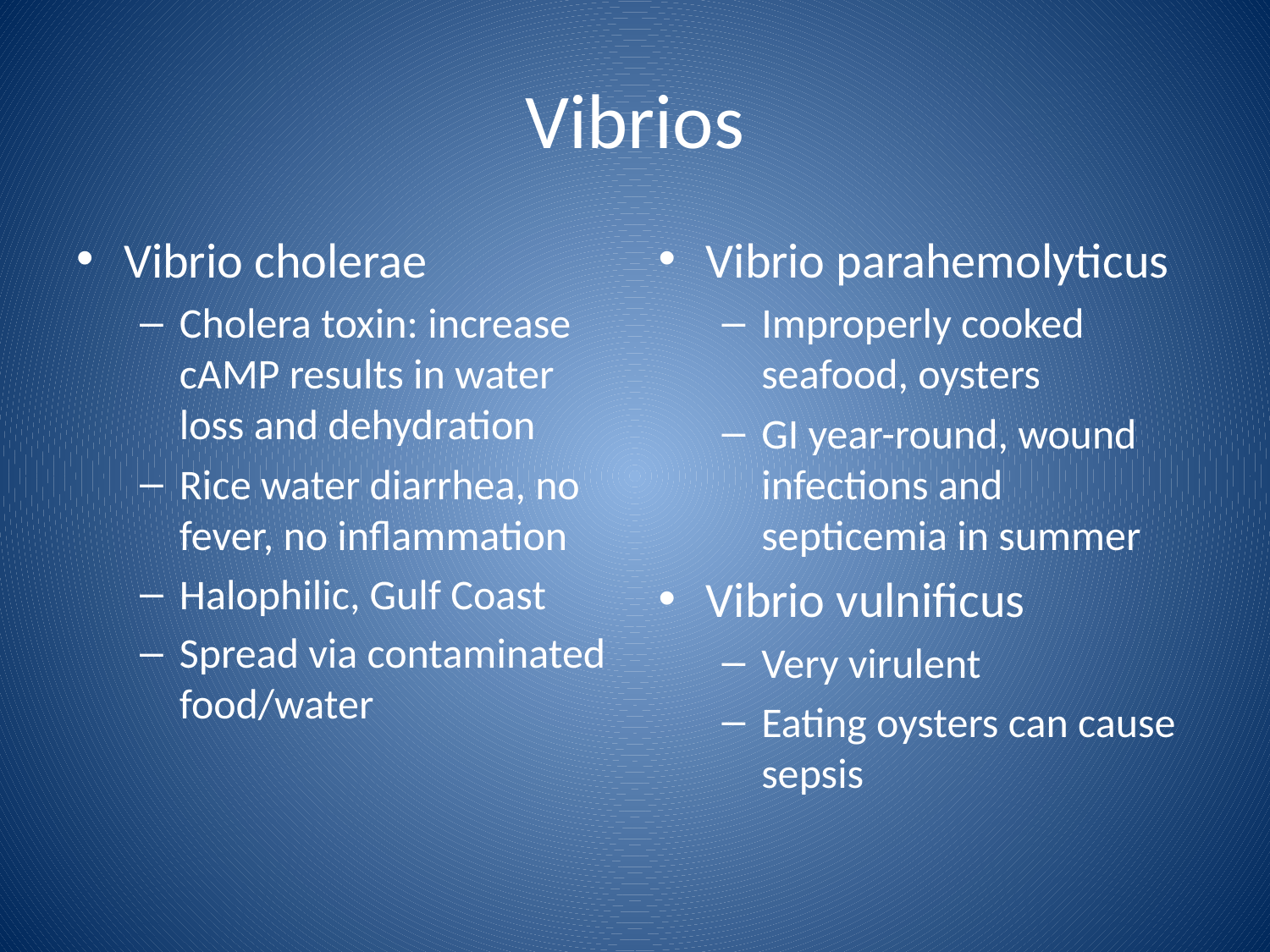

# Vibrios
Vibrio cholerae
Cholera toxin: increase cAMP results in water loss and dehydration
Rice water diarrhea, no fever, no inflammation
Halophilic, Gulf Coast
Spread via contaminated food/water
Vibrio parahemolyticus
Improperly cooked seafood, oysters
GI year-round, wound infections and septicemia in summer
Vibrio vulnificus
Very virulent
Eating oysters can cause sepsis